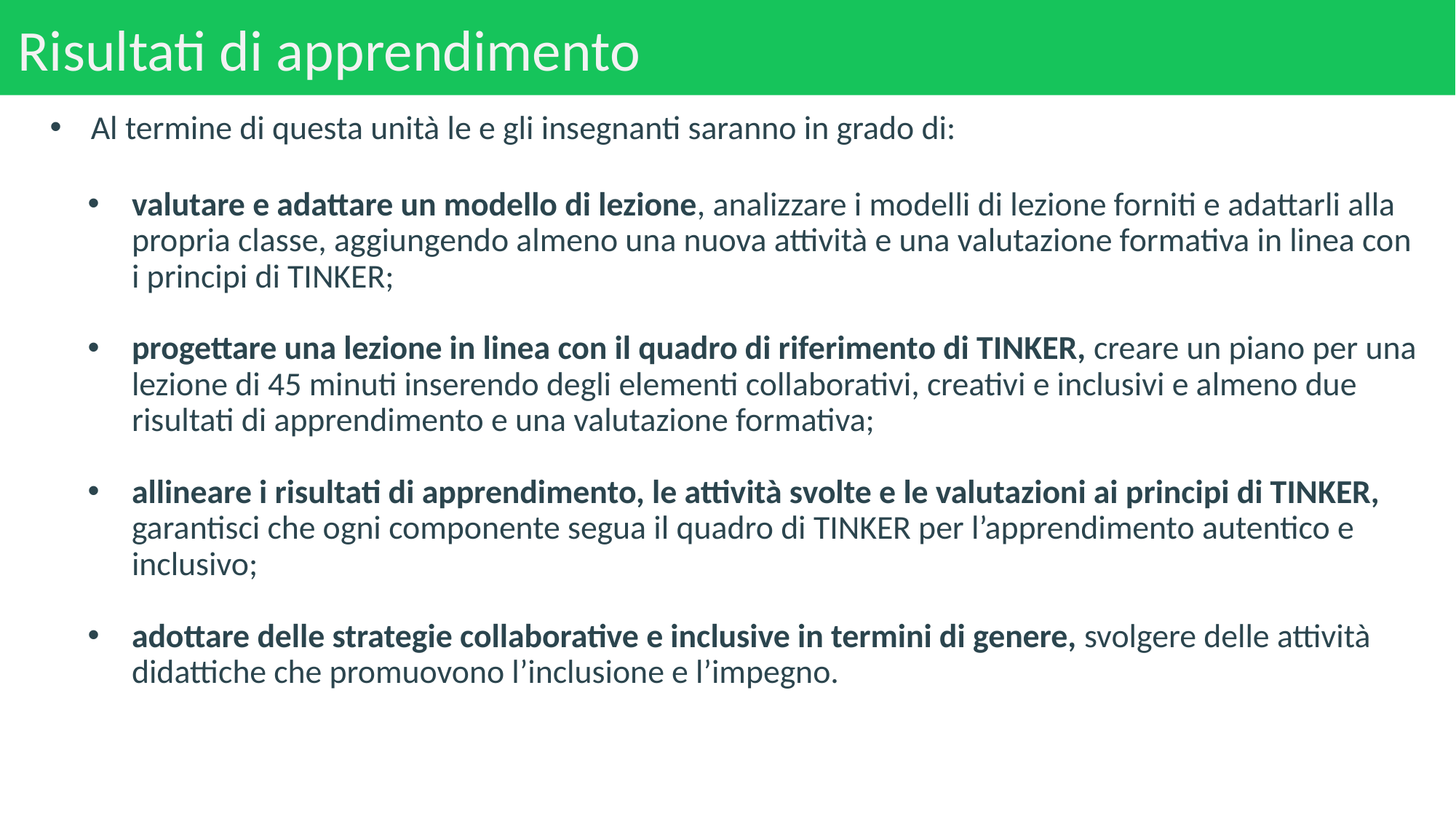

# Risultati di apprendimento
Al termine di questa unità le e gli insegnanti saranno in grado di:
valutare e adattare un modello di lezione, analizzare i modelli di lezione forniti e adattarli alla propria classe, aggiungendo almeno una nuova attività e una valutazione formativa in linea con i principi di TINKER;
progettare una lezione in linea con il quadro di riferimento di TINKER, creare un piano per una lezione di 45 minuti inserendo degli elementi collaborativi, creativi e inclusivi e almeno due risultati di apprendimento e una valutazione formativa;
allineare i risultati di apprendimento, le attività svolte e le valutazioni ai principi di TINKER, garantisci che ogni componente segua il quadro di TINKER per l’apprendimento autentico e inclusivo;
adottare delle strategie collaborative e inclusive in termini di genere, svolgere delle attività didattiche che promuovono l’inclusione e l’impegno.